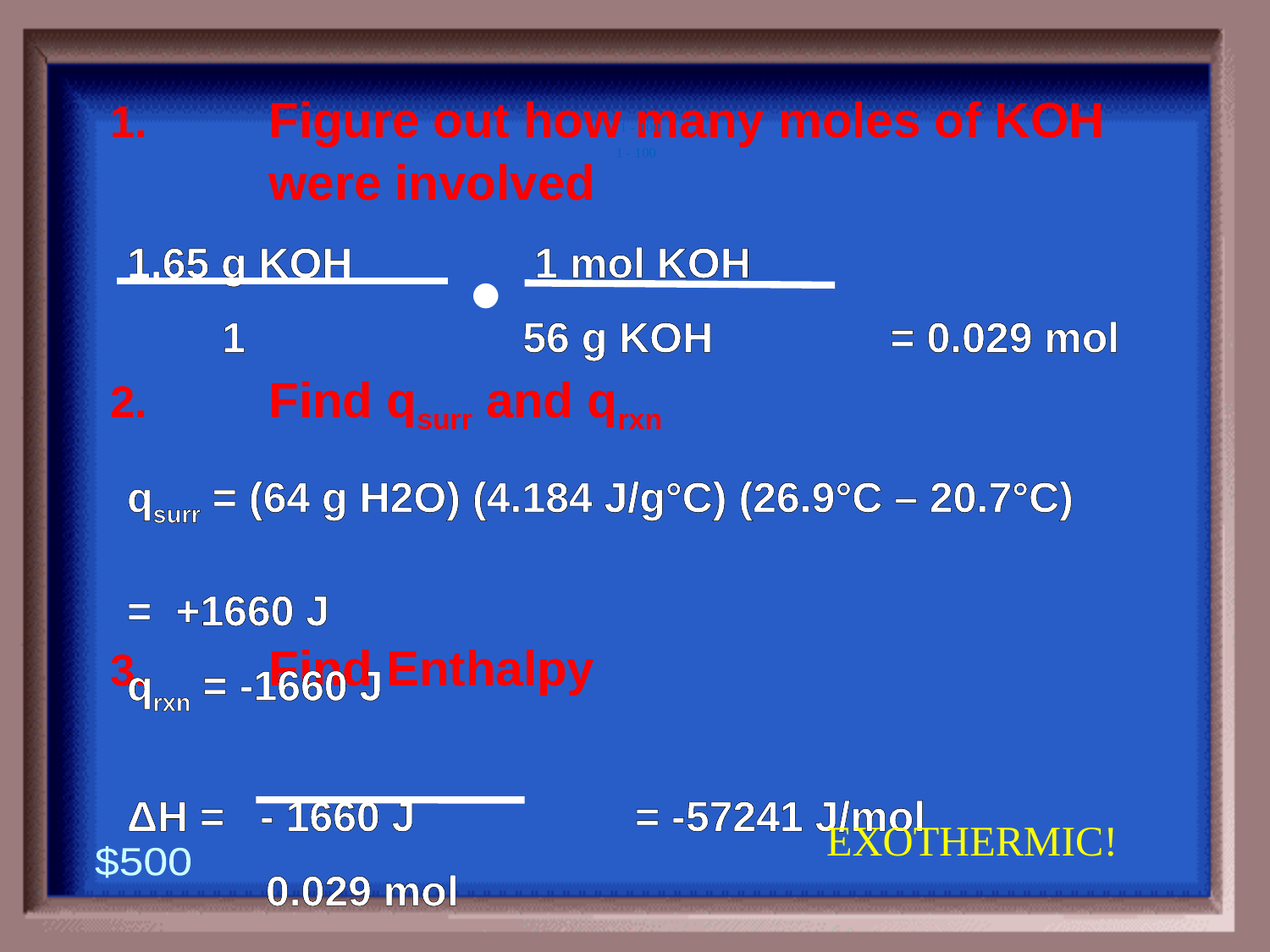

Figure out how many moles of KOH were involved

Find qsurr and qrxn

Find Enthalpy

1 - 100
1 - 100
1.65 g KOH	             1 mol KOH
        1		            56 g KOH               = 0.029 mol
•
qsurr = (64 g H2O) (4.184 J/g°C) (26.9°C – 20.7°C)
=  +1660 J
qrxn = -1660 J

ΔH =   - 1660 J		= -57241 J/mol
	 0.029 mol

EXOTHERMIC!
$500